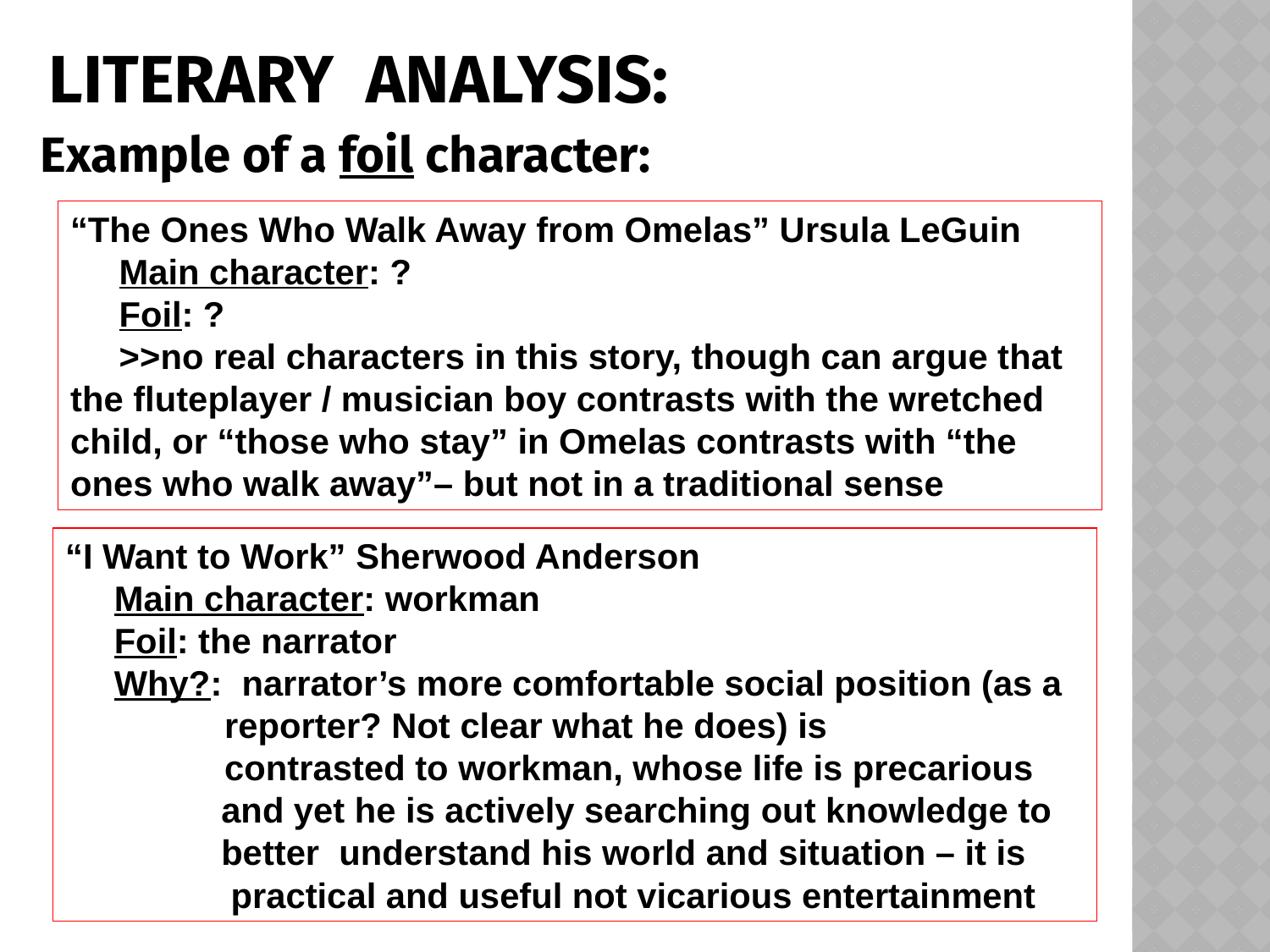

# literary  analysis:
Example of a foil character:

“The Ones Who Walk Away from Omelas” Ursula LeGuin
     Main character: ?
     Foil: ?
     >>no real characters in this story, though can argue that the fluteplayer / musician boy contrasts with the wretched child, or “those who stay” in Omelas contrasts with “the ones who walk away”– but not in a traditional sense
“I Want to Work” Sherwood Anderson
     Main character: workman
     Foil: the narrator
     Why?:  narrator’s more comfortable social position (as a reporter? Not clear what he does) is          contrasted to workman, whose life is precarious
                and yet he is actively searching out knowledge to
                better  understand his world and situation – it is
                 practical and useful not vicarious entertainment